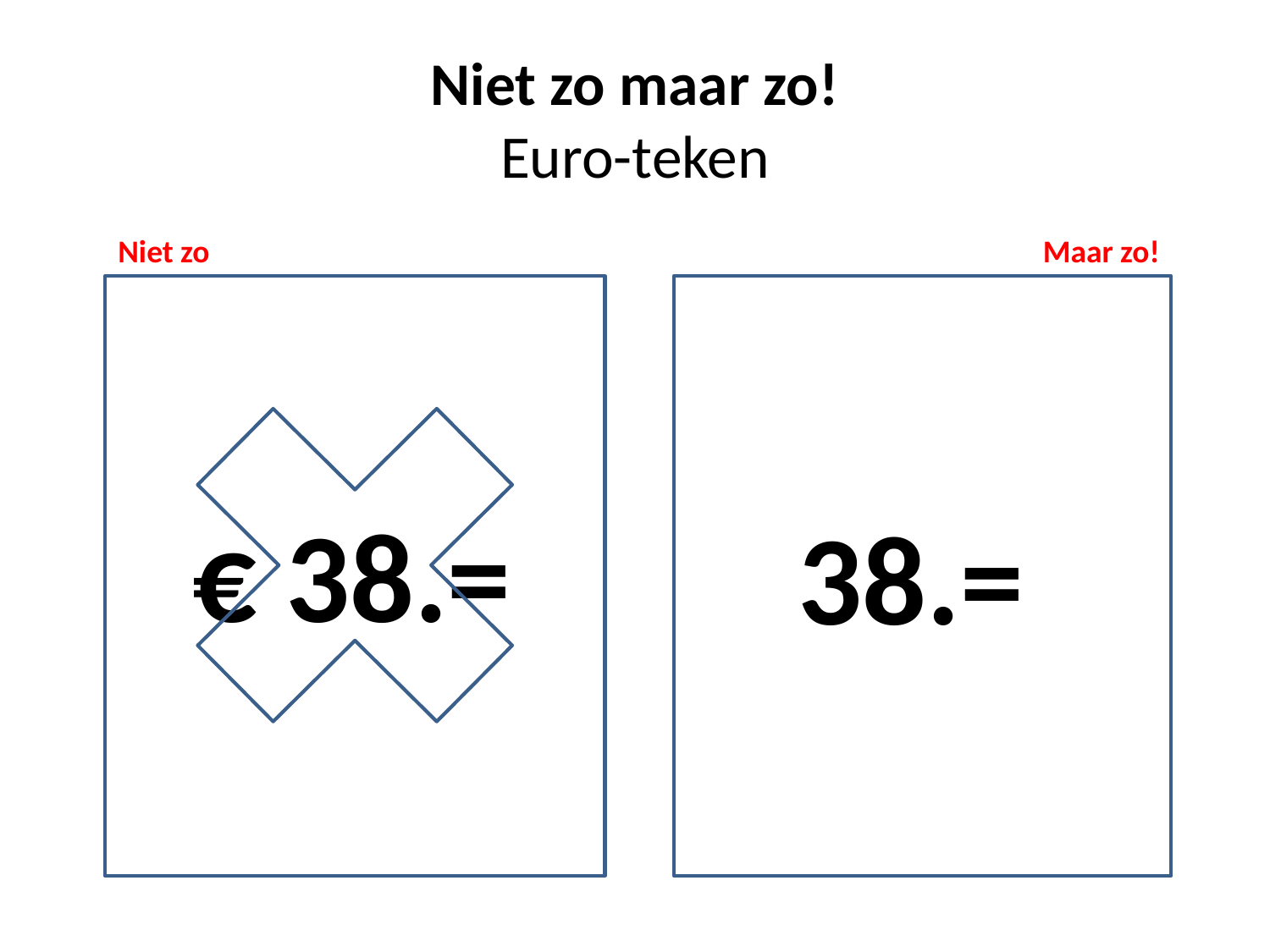

# Niet zo maar zo! Euro-teken
Niet zo
Maar zo!

€ 38.=

38.=